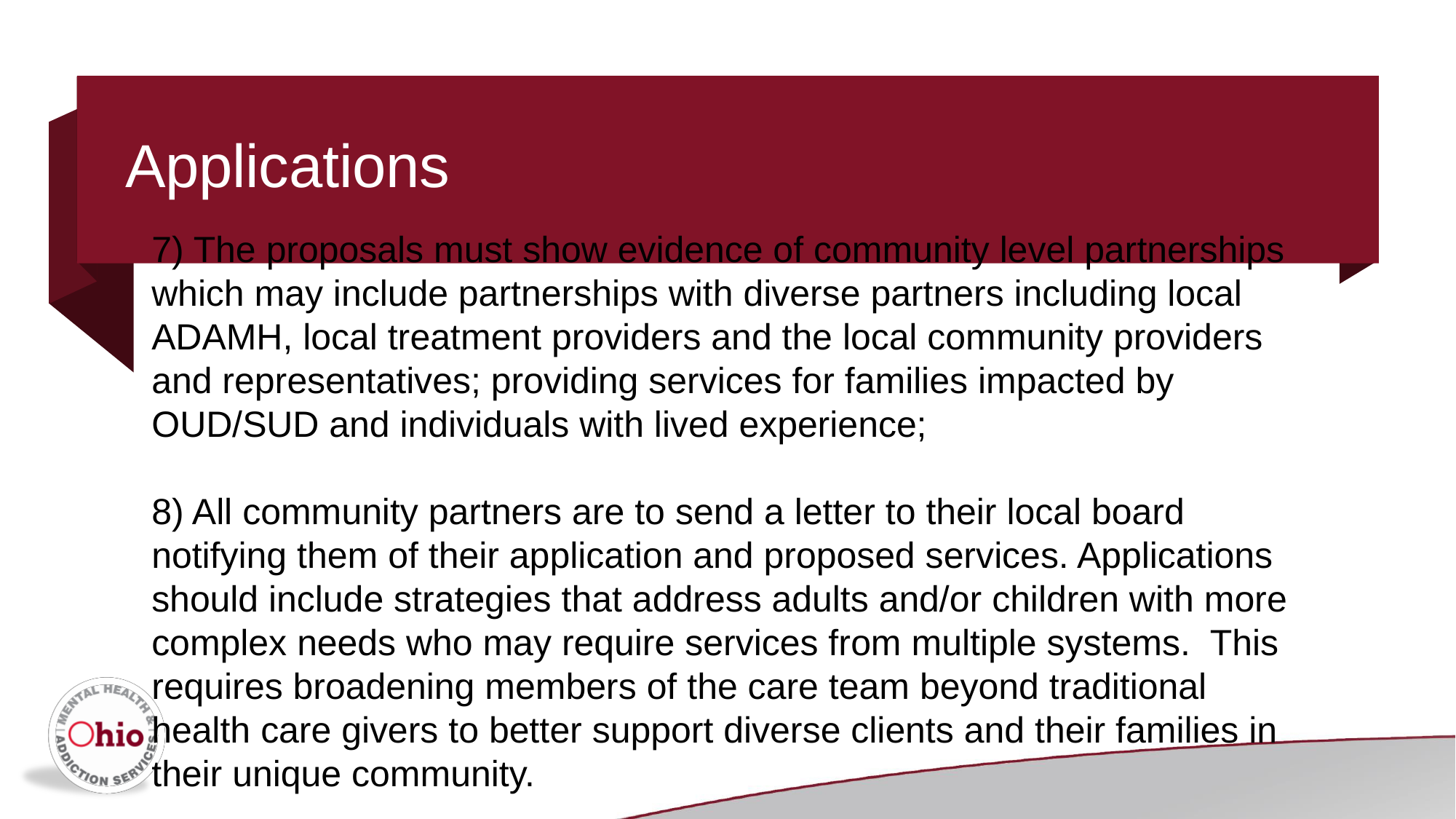

# Applications

7) The proposals must show evidence of community level partnerships which may include partnerships with diverse partners including local ADAMH, local treatment providers and the local community providers and representatives; providing services for families impacted by OUD/SUD and individuals with lived experience;

8) All community partners are to send a letter to their local board notifying them of their application and proposed services. Applications should include strategies that address adults and/or children with more complex needs who may require services from multiple systems.  This requires broadening members of the care team beyond traditional health care givers to better support diverse clients and their families in their unique community.